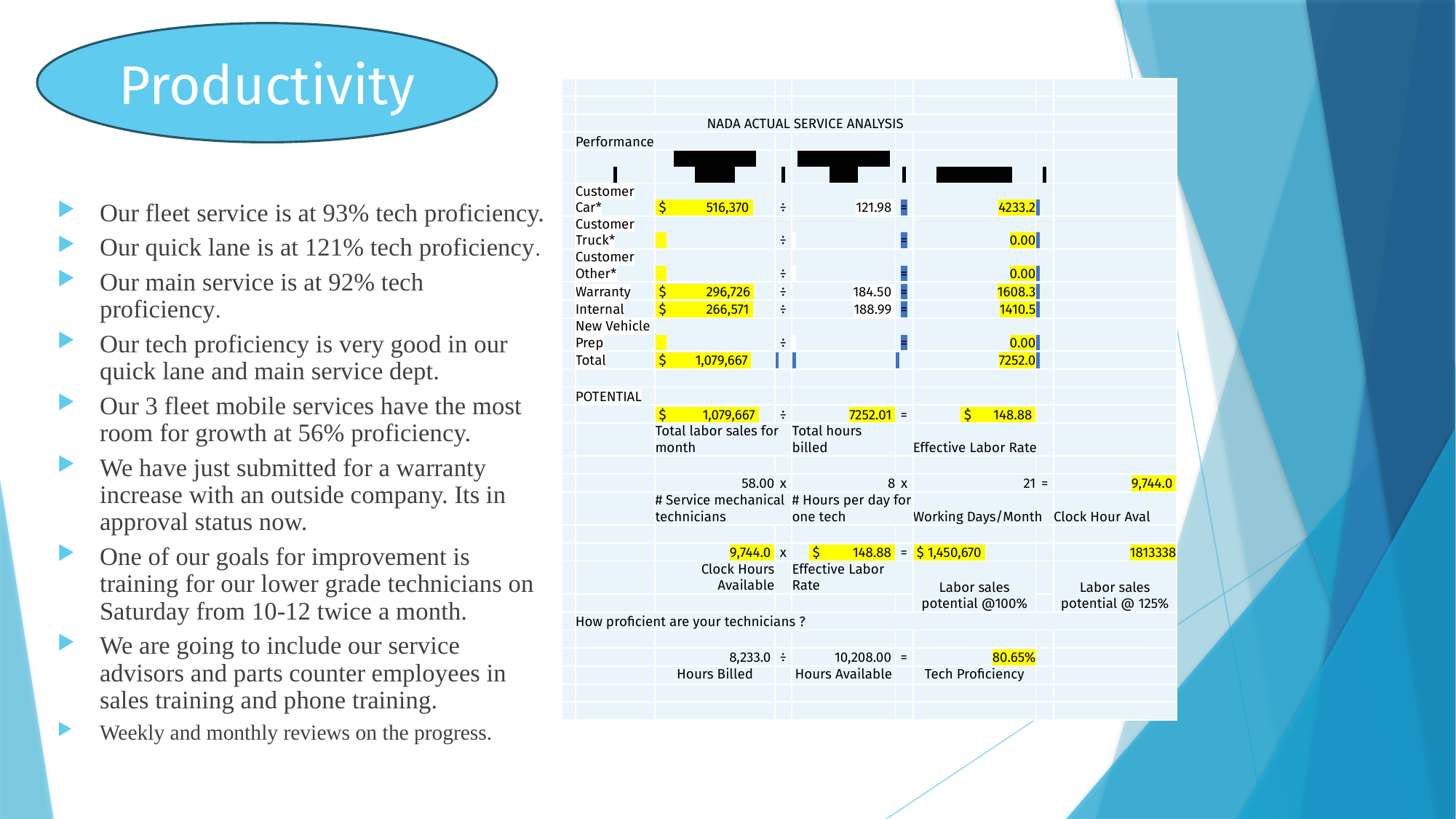

Productivity
|  |  |  |  |  |  |  |  |  |
| --- | --- | --- | --- | --- | --- | --- | --- | --- |
|  |  |  |  |  |  |  |  |  |
|  | NADA ACTUAL SERVICE ANALYSIS |  |  |  |  |  |  |  |
|  | Performance |  |  |  |  |  |  |  |
|  |  | Labor Sales / Month |  | Effective Labor Rate |  | Hours Billed |  |  |
|  | Customer Car\* | $ 516,370 | ÷ | 121.98 | = | 4233.2 |  |  |
|  | Customer Truck\* |  | ÷ |  | = | 0.00 |  |  |
|  | Customer Other\* |  | ÷ |  | = | 0.00 |  |  |
|  | Warranty | $ 296,726 | ÷ | 184.50 | = | 1608.3 |  |  |
|  | Internal | $ 266,571 | ÷ | 188.99 | = | 1410.5 |  |  |
|  | New Vehicle Prep |  | ÷ |  | = | 0.00 |  |  |
|  | Total | $ 1,079,667 |  |  |  | 7252.0 |  |  |
|  |  |  |  |  |  |  |  |  |
|  | POTENTIAL |  |  |  |  |  |  |  |
|  |  | $ 1,079,667 | ÷ | 7252.01 | = | $ 148.88 |  |  |
|  |  | Total labor sales for month |  | Total hours billed |  | Effective Labor Rate |  |  |
|  |  |  |  |  |  |  |  |  |
|  |  | 58.00 | x | 8 | x | 21 | = | 9,744.0 |
|  |  | # Service mechanical technicians |  | # Hours per day for one tech |  | Working Days/Month |  | Clock Hour Aval |
|  |  |  |  |  |  |  |  |  |
|  |  | 9,744.0 | x | $ 148.88 | = | $ 1,450,670 |  | 1813338 |
|  |  | Clock Hours Available |  | Effective Labor Rate |  | Labor sales potential @100% |  | Labor sales potential @ 125% |
|  |  |  |  |  |  |  |  |  |
|  | How proficient are your technicians ? |  |  |  |  |  |  |  |
|  |  |  |  |  |  |  |  |  |
|  |  | 8,233.0 | ÷ | 10,208.00 | = | 80.65% |  |  |
|  |  | Hours Billed |  | Hours Available |  | Tech Proficiency |  |  |
|  |  |  |  |  |  |  |  |  |
|  |  |  |  |  |  |  |  |  |
Our fleet service is at 93% tech proficiency.
Our quick lane is at 121% tech proficiency.
Our main service is at 92% tech proficiency.
Our tech proficiency is very good in our quick lane and main service dept.
Our 3 fleet mobile services have the most room for growth at 56% proficiency.
We have just submitted for a warranty increase with an outside company. Its in approval status now.
One of our goals for improvement is training for our lower grade technicians on Saturday from 10-12 twice a month.
We are going to include our service advisors and parts counter employees in sales training and phone training.
Weekly and monthly reviews on the progress.